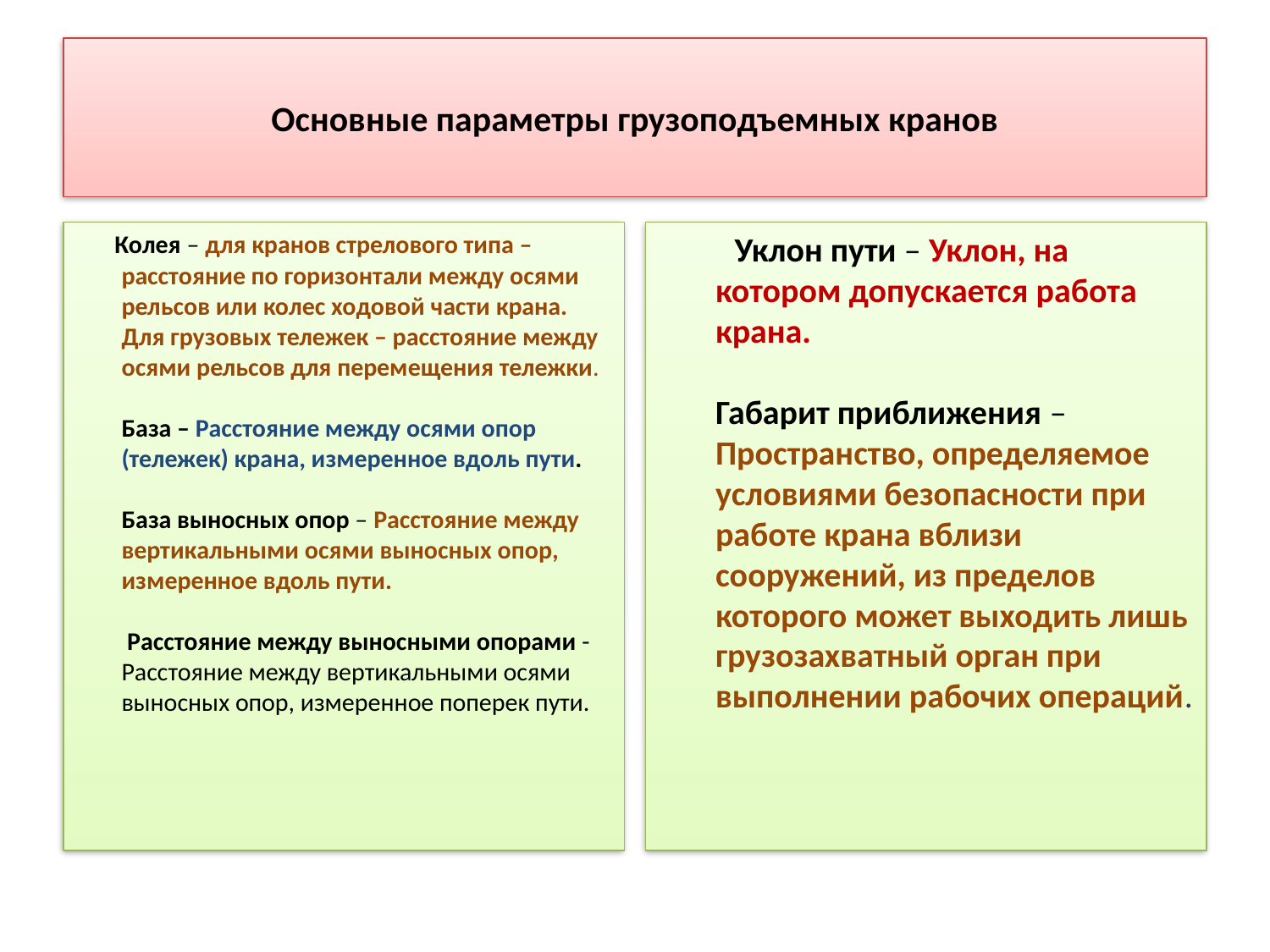

# Основные параметры грузоподъемных кранов
              Колея – для кранов стрелового типа – расстояние по горизонтали между осями рельсов или колес ходовой части крана. Для грузовых тележек – расстояние между осями рельсов для перемещения тележки.
База – Расстояние между осями опор (тележек) крана, измеренное вдоль пути.
База выносных опор – Расстояние между вертикальными осями выносных опор, измеренное вдоль пути.
 Расстояние между выносными опорами - Расстояние между вертикальными осями выносных опор, измеренное поперек пути.
          Уклон пути – Уклон, на котором допускается работа крана.
Габарит приближения – Пространство, определяемое условиями безопасности при работе крана вблизи сооружений, из пределов которого может выходить лишь грузозахватный орган при выполнении рабочих операций.